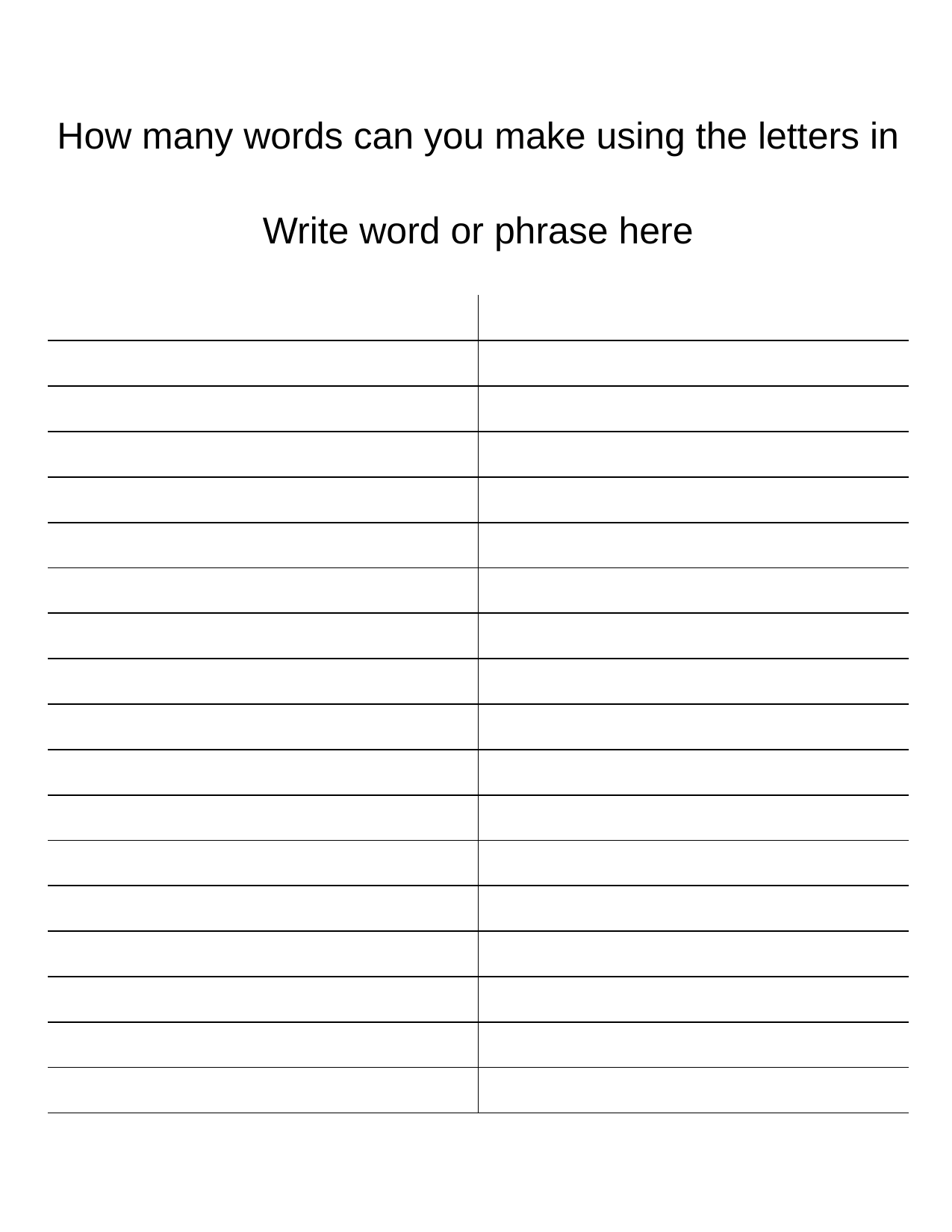

How many words can you make using the letters in
Write word or phrase here
|  |  |
| --- | --- |
|  |  |
|  |  |
|  |  |
|  |  |
|  |  |
|  |  |
|  |  |
|  |  |
|  |  |
|  |  |
|  |  |
|  |  |
|  |  |
|  |  |
|  |  |
|  |  |
|  |  |